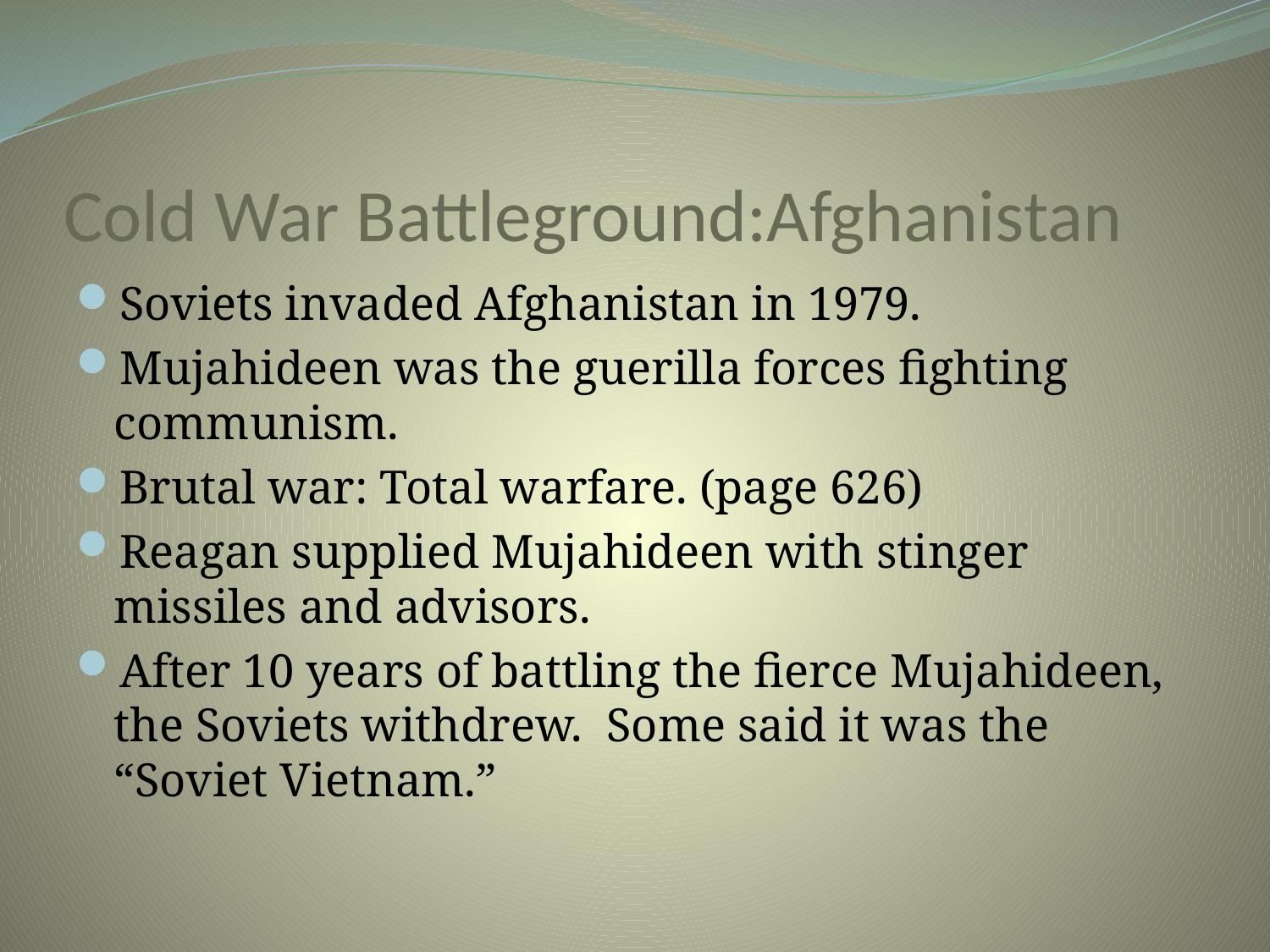

# Cold War Battleground:Afghanistan
Soviets invaded Afghanistan in 1979.
Mujahideen was the guerilla forces fighting communism.
Brutal war: Total warfare. (page 626)
Reagan supplied Mujahideen with stinger missiles and advisors.
After 10 years of battling the fierce Mujahideen, the Soviets withdrew.  Some said it was the “Soviet Vietnam.”